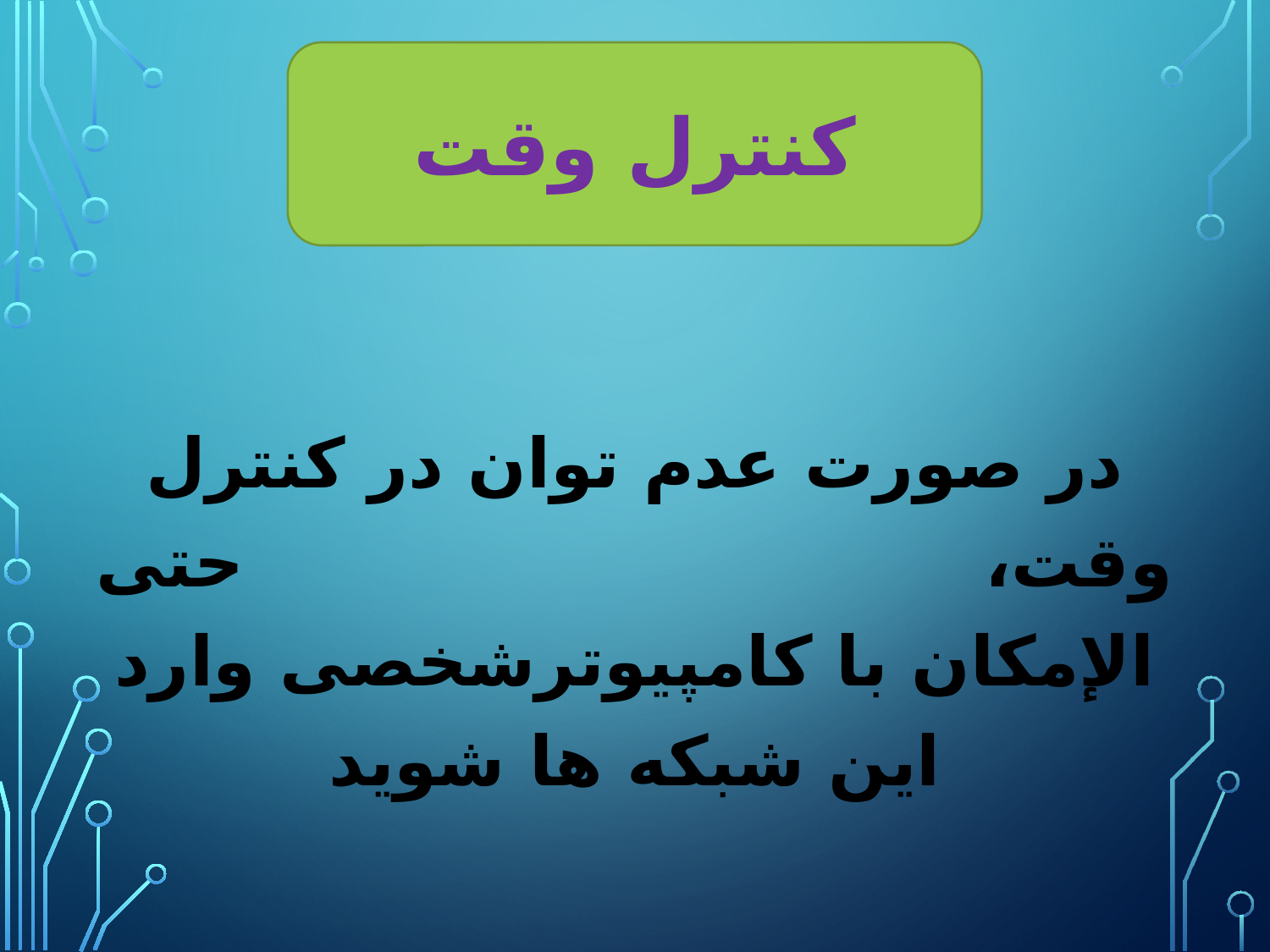

کنترل وقت
در صورت عدم توان در کنترل وقت،                               حتی الإمکان با کامپیوترشخصی وارد این شبکه ها شوید